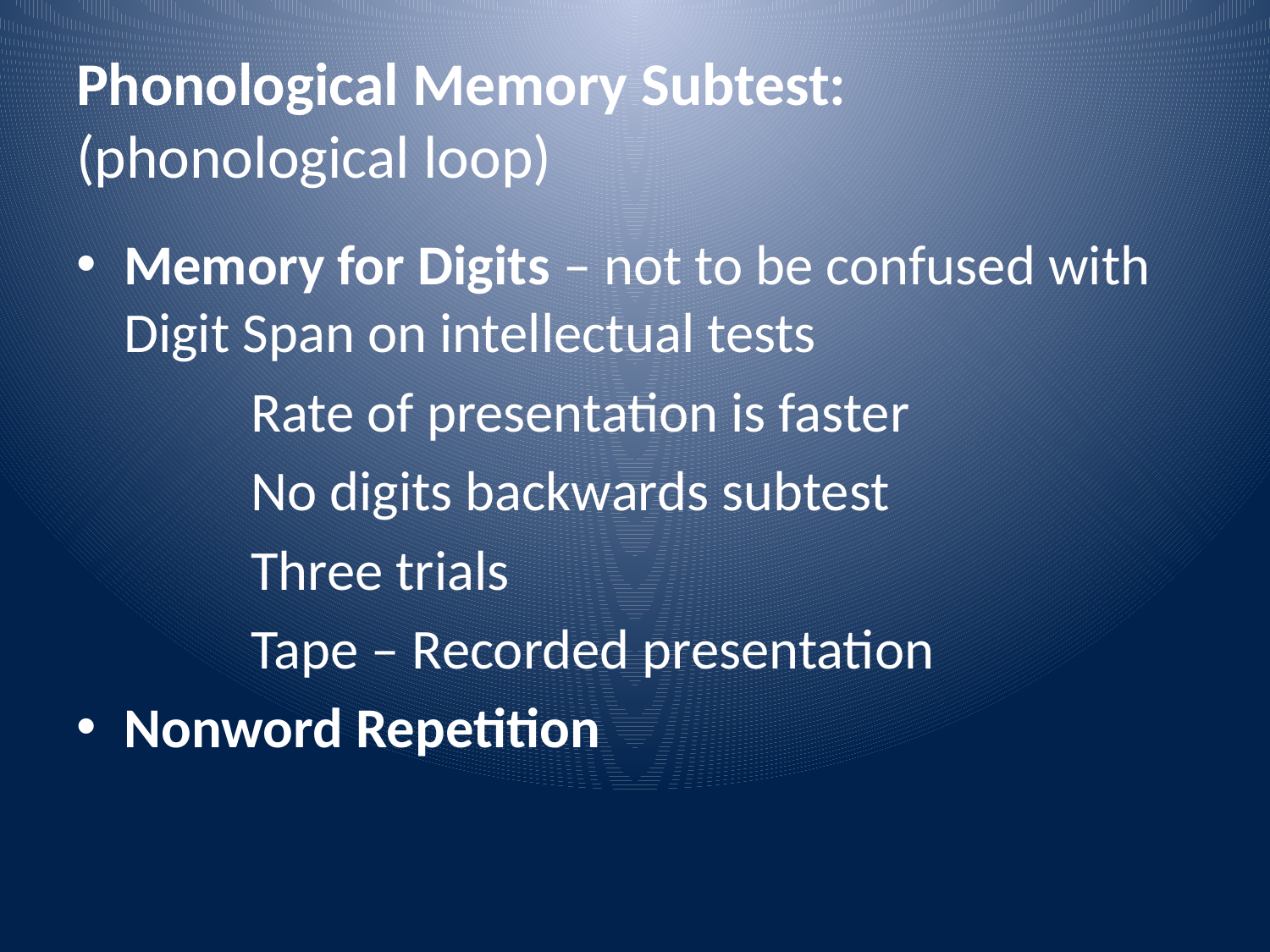

# Phonological Memory Subtest: (phonological loop)
Memory for Digits – not to be confused with Digit Span on intellectual tests
		Rate of presentation is faster
		No digits backwards subtest
		Three trials
		Tape – Recorded presentation
Nonword Repetition